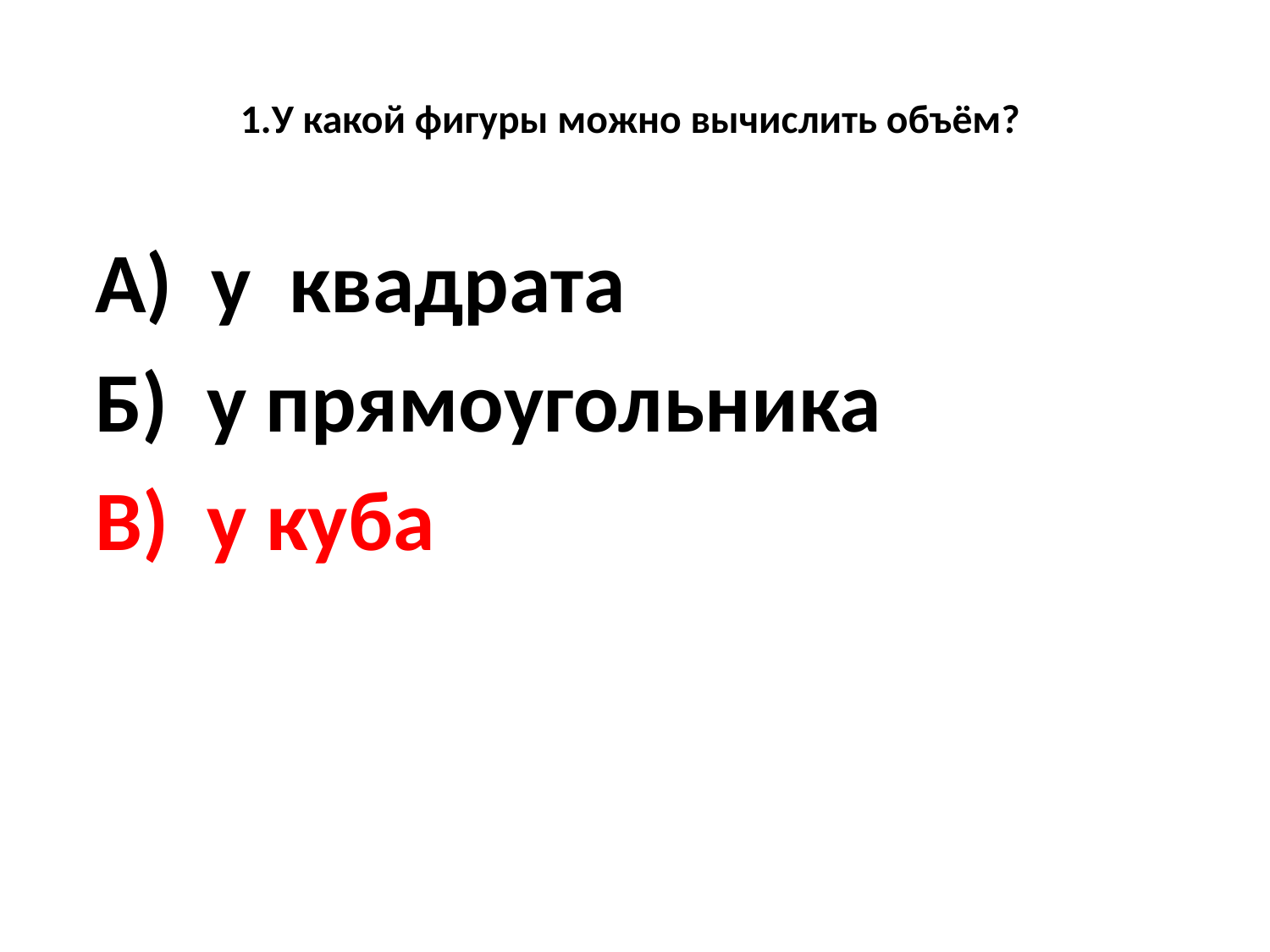

# 1.У какой фигуры можно вычислить объём?
 А)  у  квадрата
 Б)  у прямоугольника
 В)  у куба